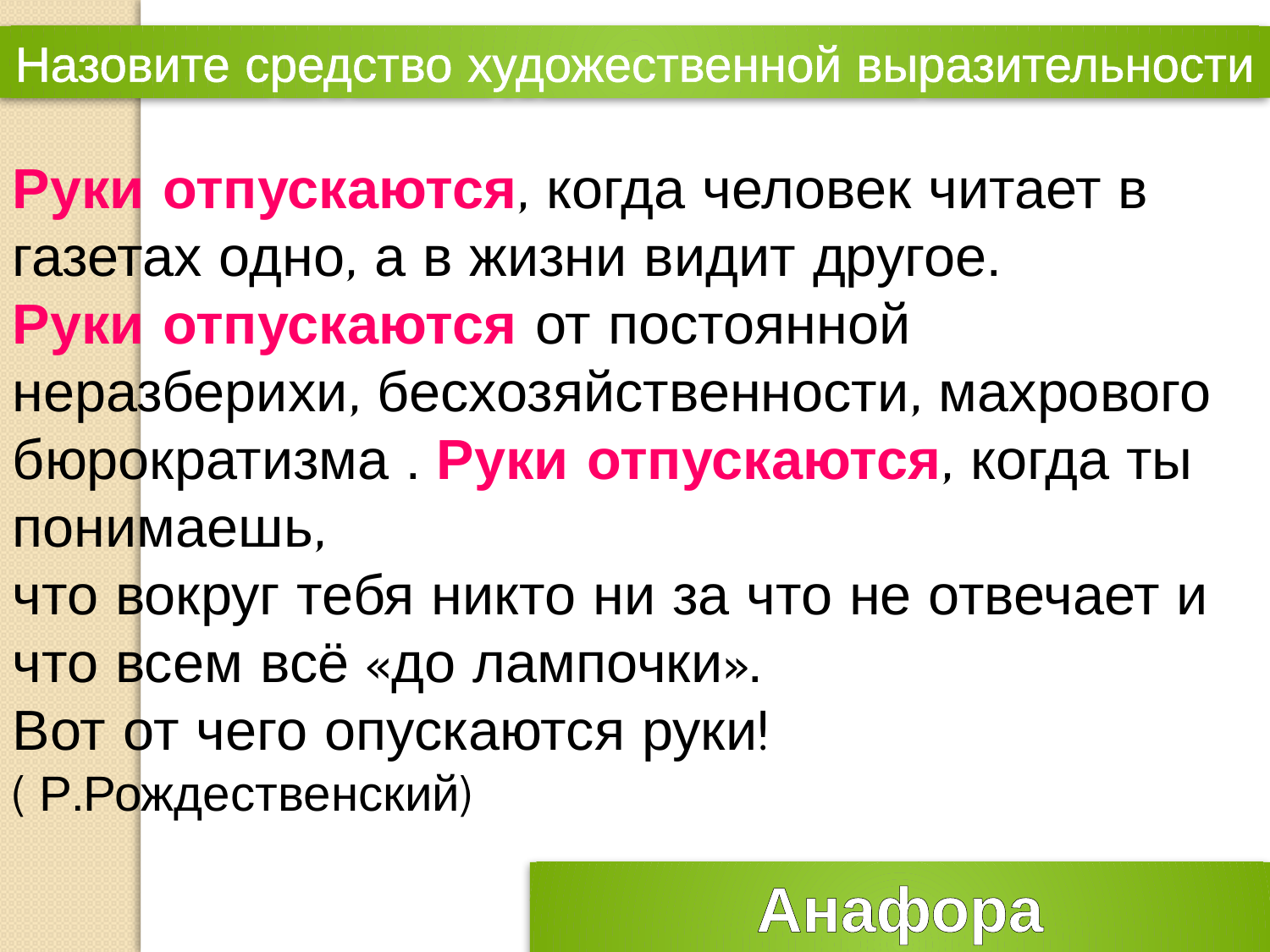

Назовите средство художественной выразительности
Руки отпускаются, когда человек читает в газетах одно, а в жизни видит другое.
Руки отпускаются от постоянной неразберихи, бесхозяйственности, махрового бюрократизма . Руки отпускаются, когда ты понимаешь,
что вокруг тебя никто ни за что не отвечает и что всем всё «до лампочки».
Вот от чего опускаются руки!
( Р.Рождественский)
Анафора (единоначалие)